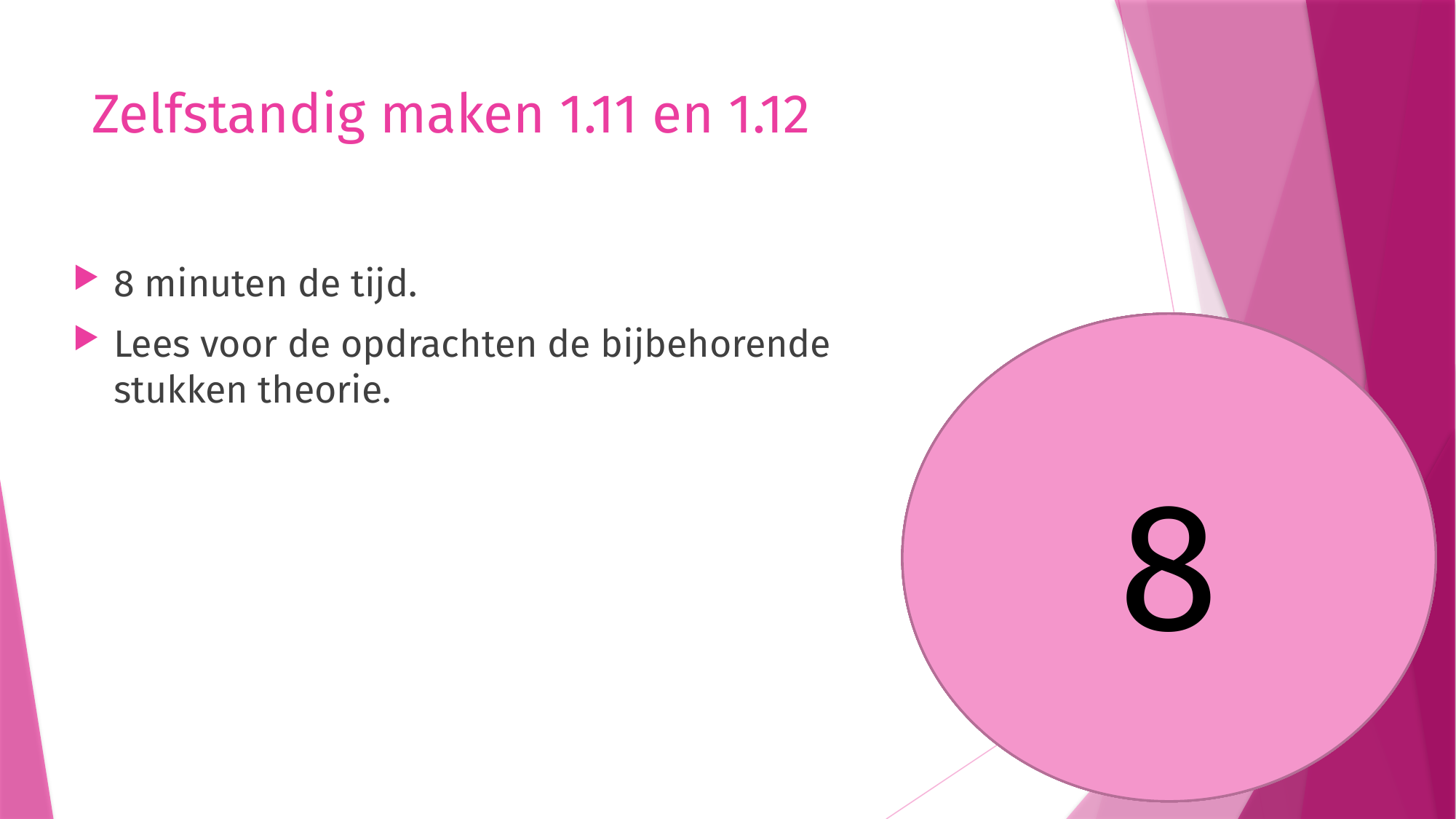

# Zelfstandig maken 1.11 en 1.12
8 minuten de tijd.
Lees voor de opdrachten de bijbehorende stukken theorie.

8
5
6
7
4
3
1
2